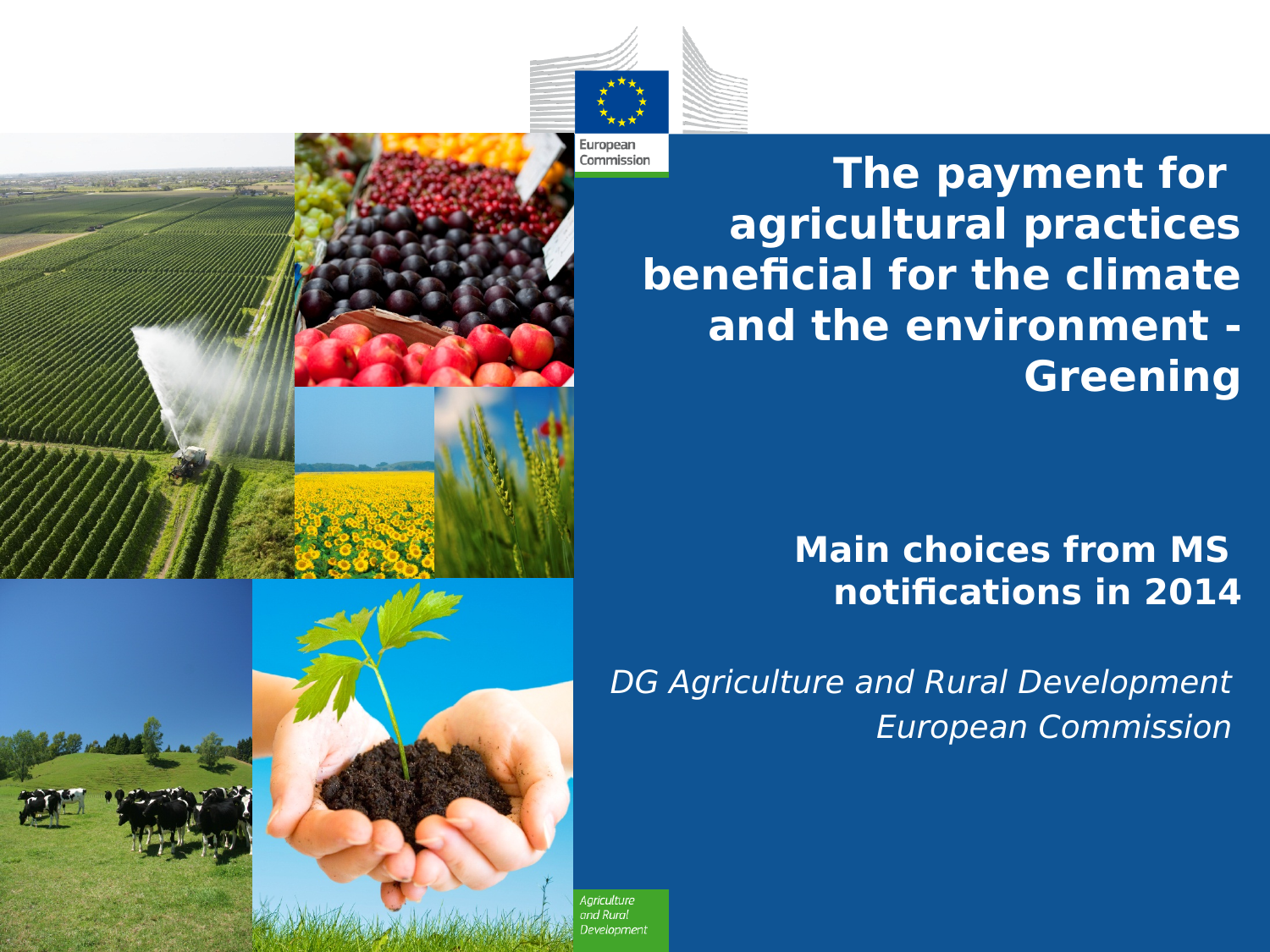

The payment for
agricultural practices beneficial for the climate and the environment - Greening
Main choices from MS
notifications in 2014
DG Agriculture and Rural Development
European Commission